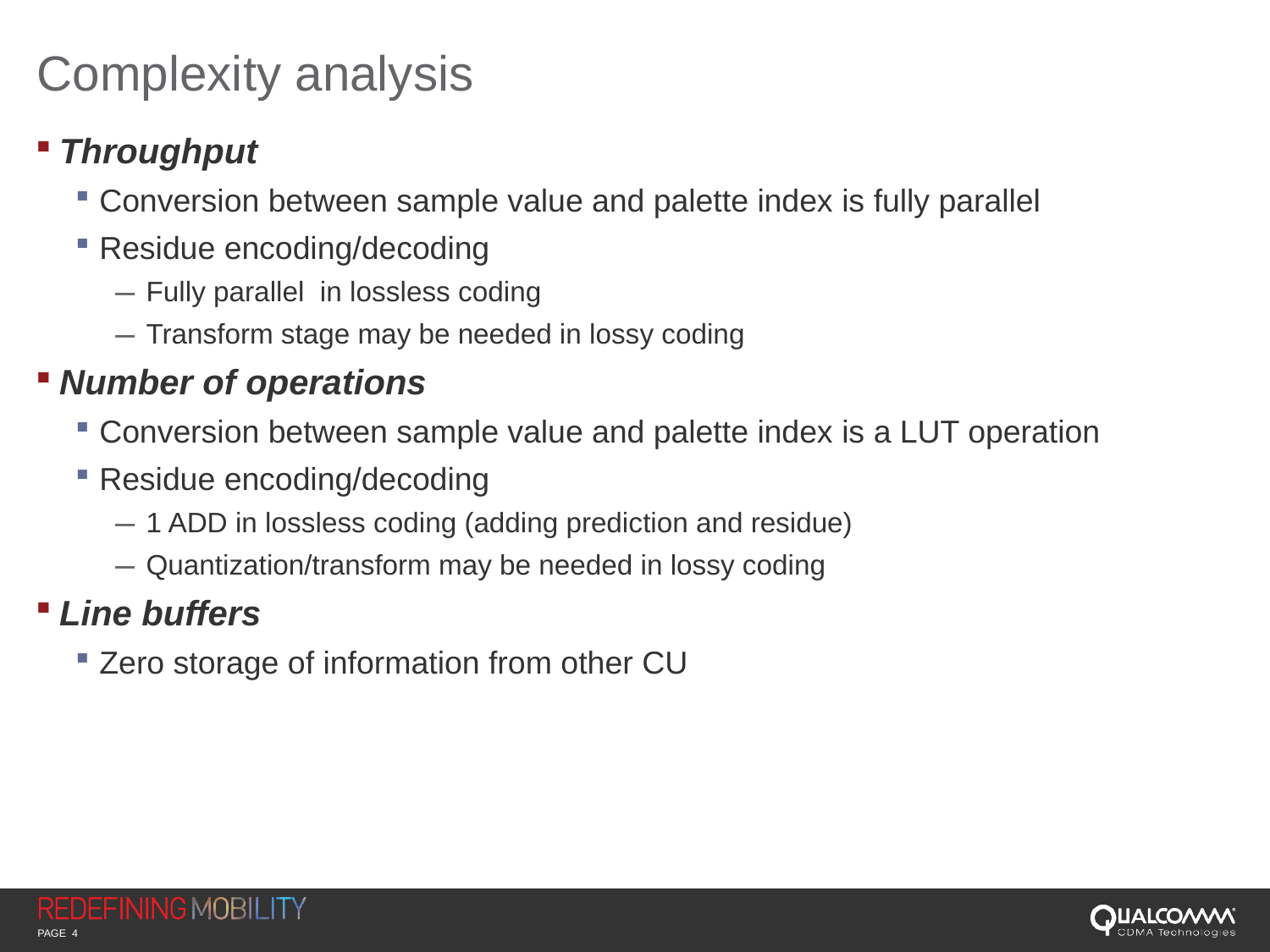

# Complexity analysis
Throughput
Conversion between sample value and palette index is fully parallel
Residue encoding/decoding
Fully parallel  in lossless coding
Transform stage may be needed in lossy coding
Number of operations
Conversion between sample value and palette index is a LUT operation
Residue encoding/decoding
1 ADD in lossless coding (adding prediction and residue)
Quantization/transform may be needed in lossy coding
Line buffers
Zero storage of information from other CU